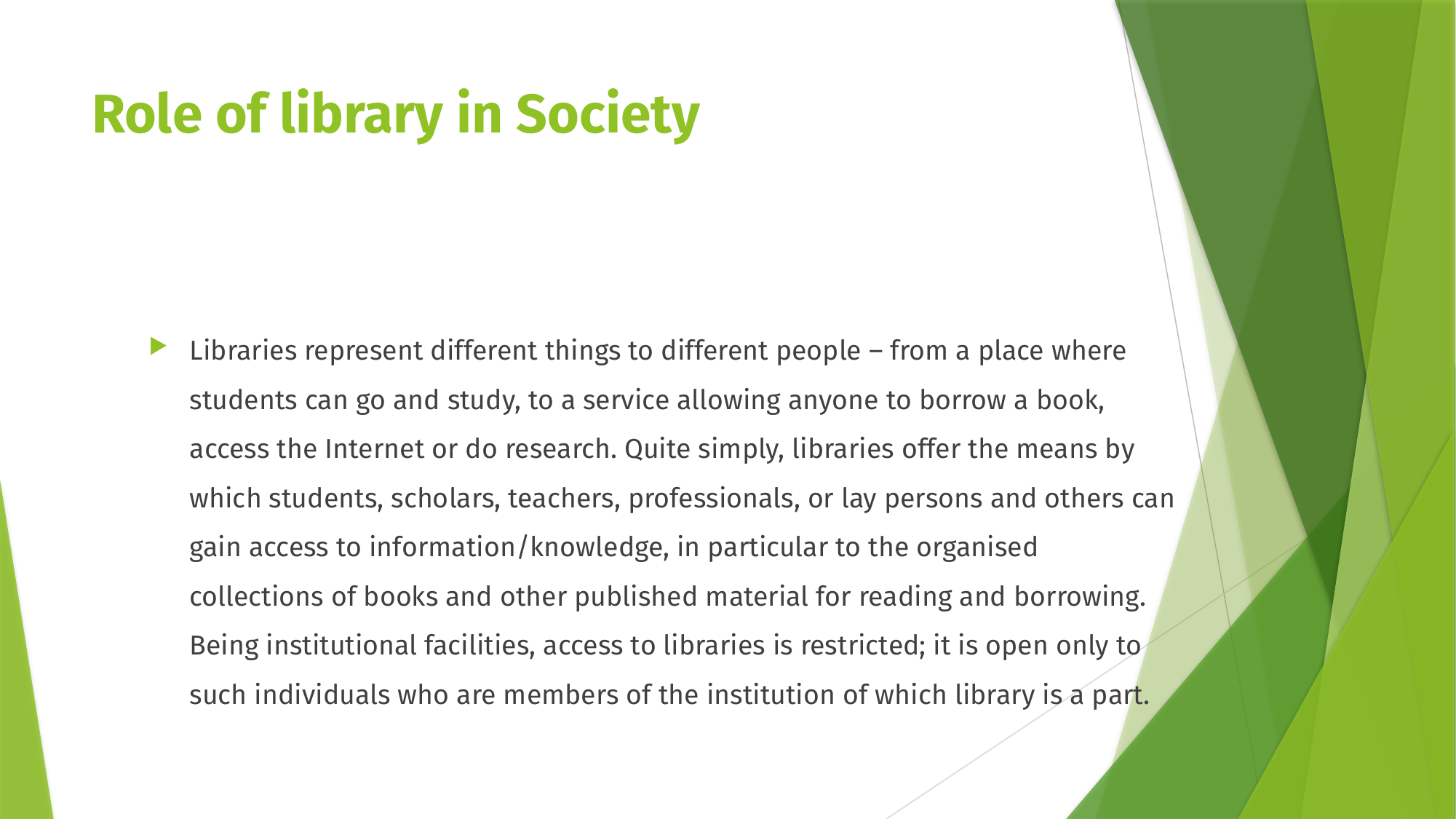

# Role of library in Society
Libraries represent different things to different people – from a place where students can go and study, to a service allowing anyone to borrow a book, access the Internet or do research. Quite simply, libraries offer the means by which students, scholars, teachers, professionals, or lay persons and others can gain access to information/knowledge, in particular to the organised collections of books and other published material for reading and borrowing. Being institutional facilities, access to libraries is restricted; it is open only to such individuals who are members of the institution of which library is a part.